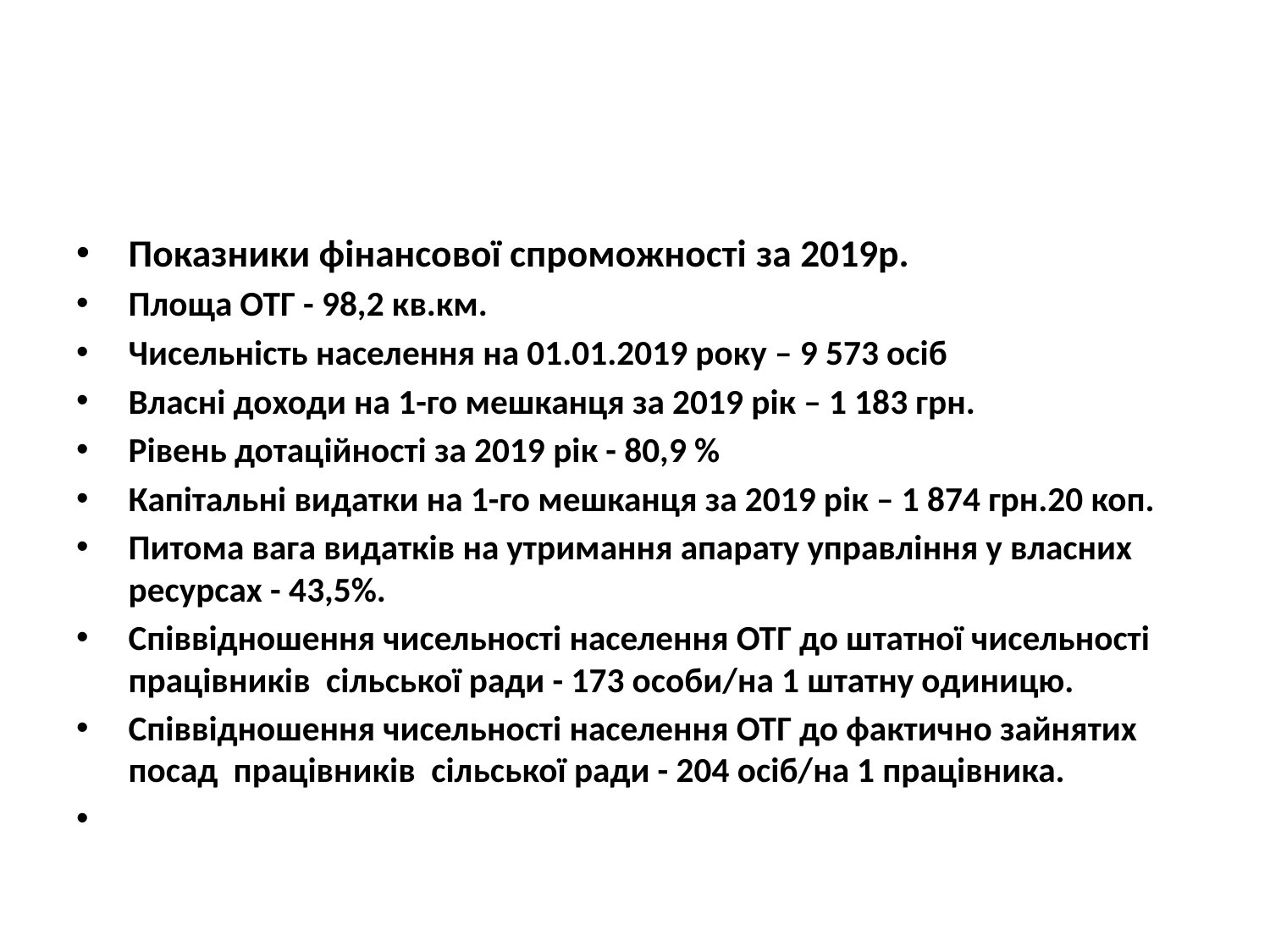

Показники фінансової спроможності за 2019р.
Площа ОТГ - 98,2 кв.км.
Чисельність населення на 01.01.2019 року – 9 573 осіб
Власні доходи на 1-го мешканця за 2019 рік – 1 183 грн.
Рівень дотаційності за 2019 рік - 80,9 %
Капітальні видатки на 1-го мешканця за 2019 рік – 1 874 грн.20 коп.
Питома вага видатків на утримання апарату управління у власних ресурсах - 43,5%.
Співвідношення чисельності населення ОТГ до штатної чисельності працівників  сільської ради - 173 особи/на 1 штатну одиницю.
Співвідношення чисельності населення ОТГ до фактично зайнятих посад  працівників  сільської ради - 204 осіб/на 1 працівника.